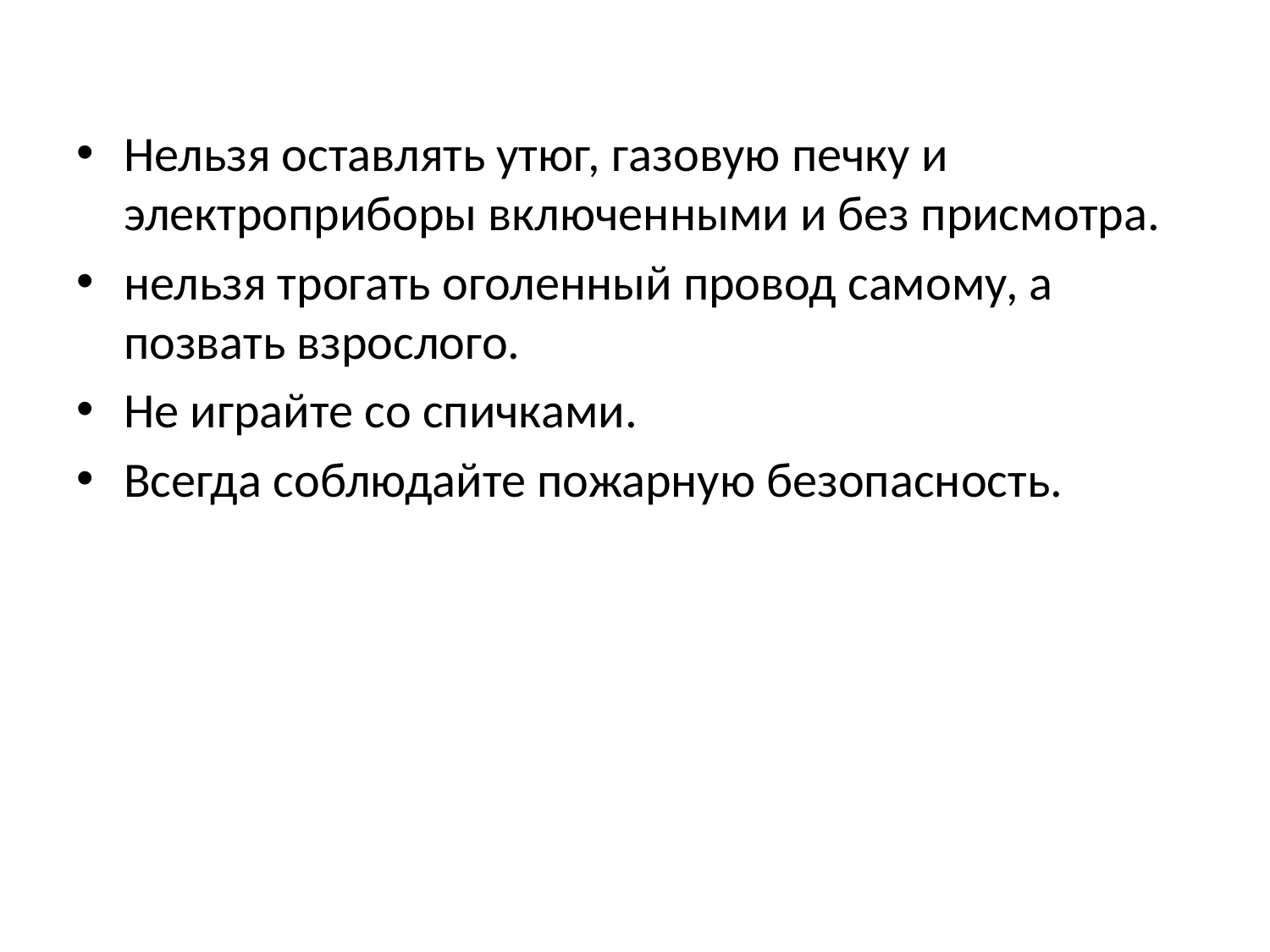

Нельзя оставлять утюг, газовую печку и электроприборы включенными и без присмотра.
нельзя трогать оголенный провод самому, а позвать взрослого.
Не играйте со спичками.
Всегда соблюдайте пожарную безопасность.